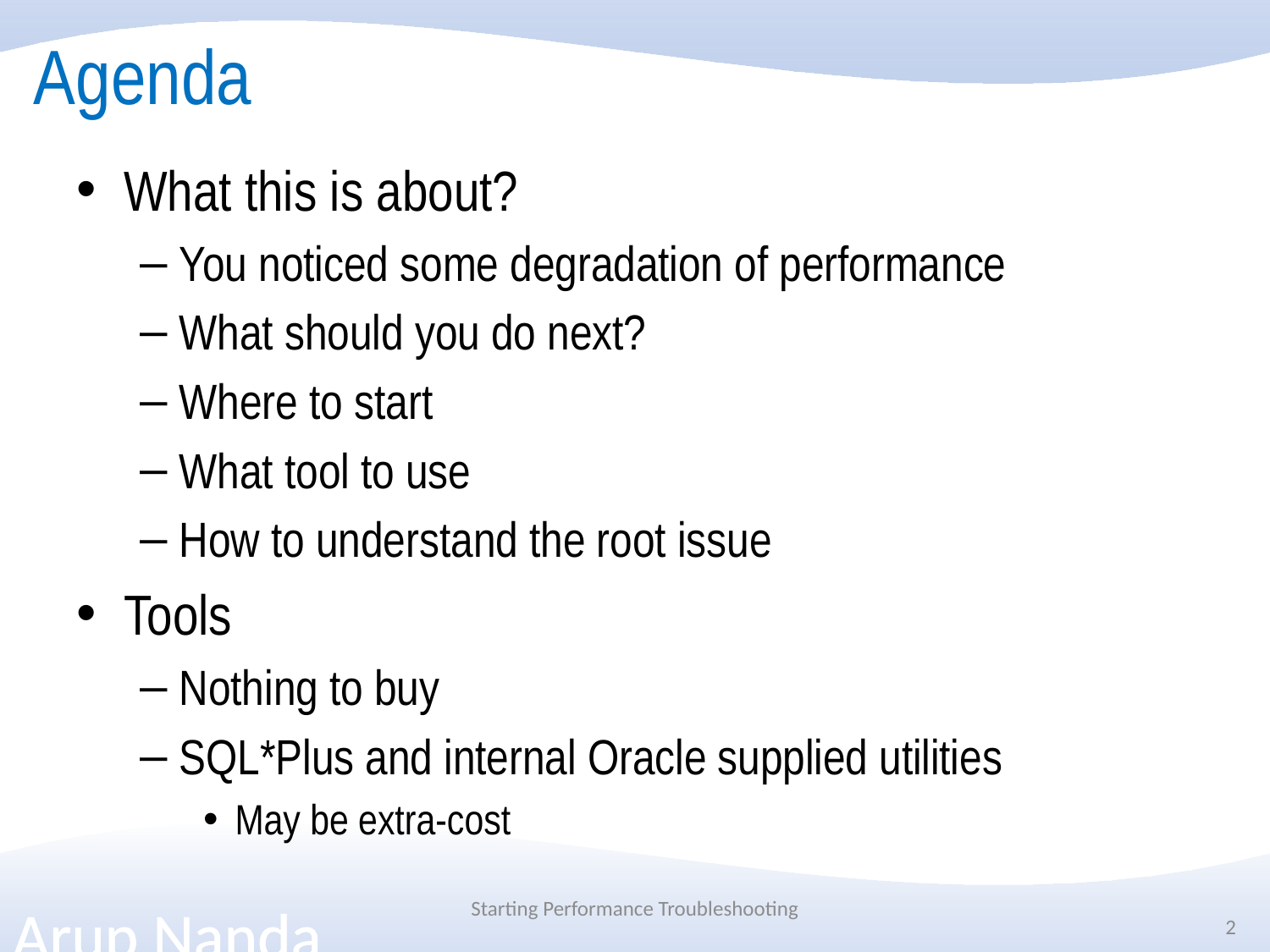

# Agenda
What this is about?
You noticed some degradation of performance
What should you do next?
Where to start
What tool to use
How to understand the root issue
Tools
Nothing to buy
SQL*Plus and internal Oracle supplied utilities
May be extra-cost

Starting Performance Troubleshooting
2